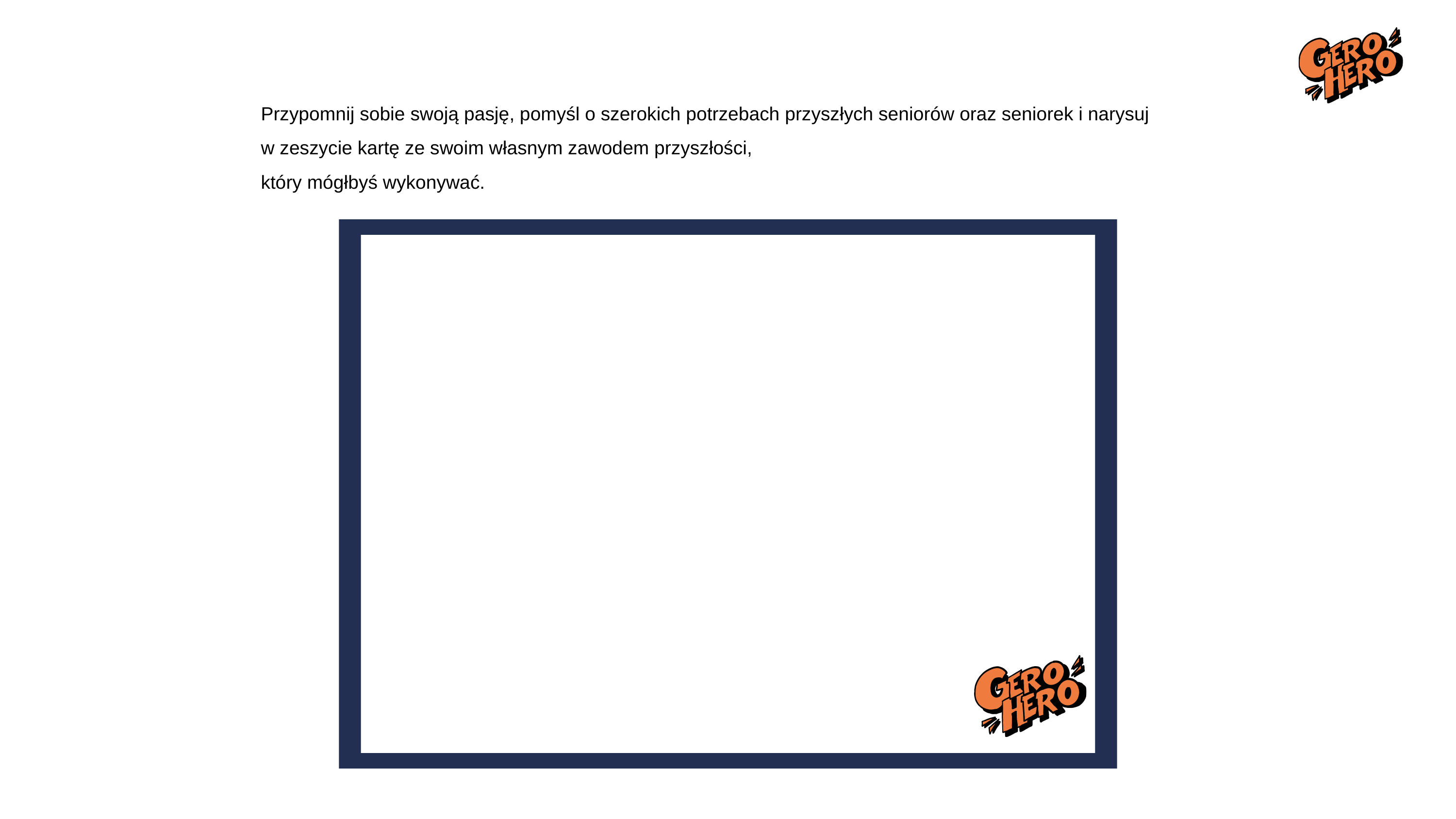

Przypomnij sobie swoją pasję, pomyśl o szerokich potrzebach przyszłych seniorów oraz seniorek i narysuj w zeszycie kartę ze swoim własnym zawodem przyszłości,
który mógłbyś wykonywać.